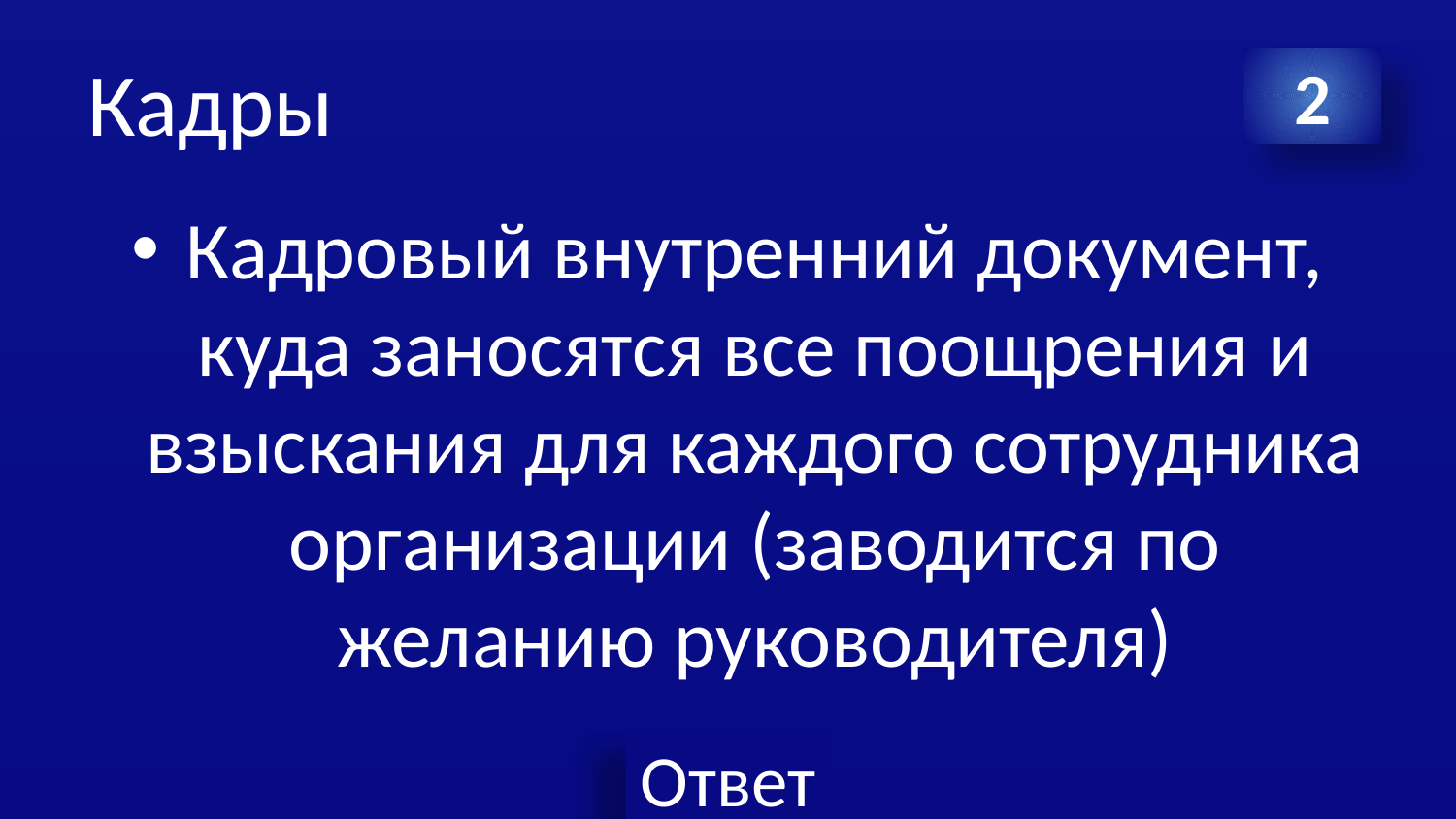

# Кадры
2
Кадровый внутренний документ, куда заносятся все поощрения и взыскания для каждого сотрудника организации (заводится по желанию руководителя)